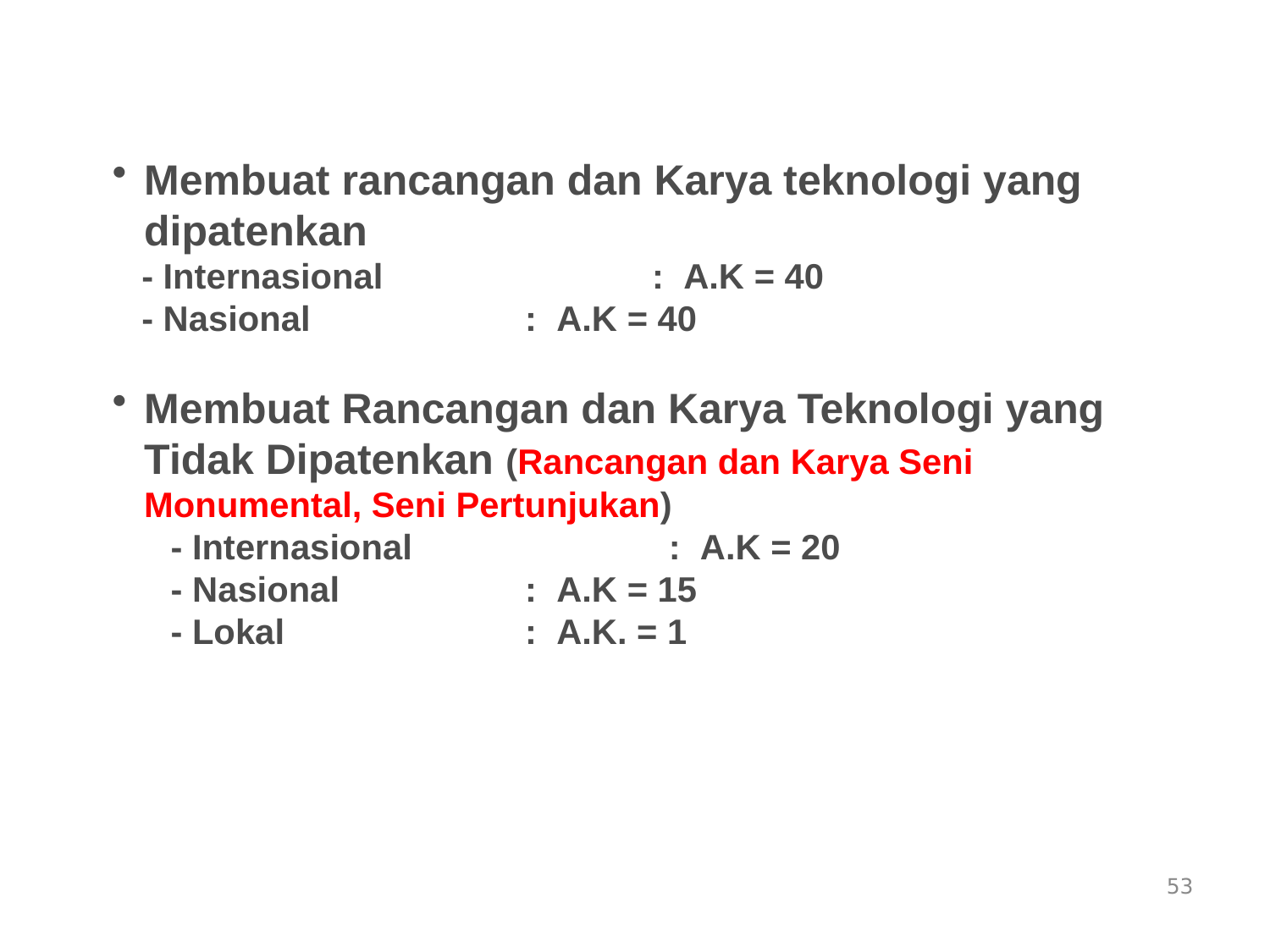

Membuat rancangan dan Karya teknologi yang dipatenkan
   - Internasional  		:  A.K = 40
   - Nasional 		:  A.K = 40

Membuat Rancangan dan Karya Teknologi yang Tidak Dipatenkan (Rancangan dan Karya Seni Monumental, Seni Pertunjukan)
      - Internasional 	                  :  A.K = 20
      - Nasional 		:  A.K = 15
      - Lokal 		:  A.K. = 1

53